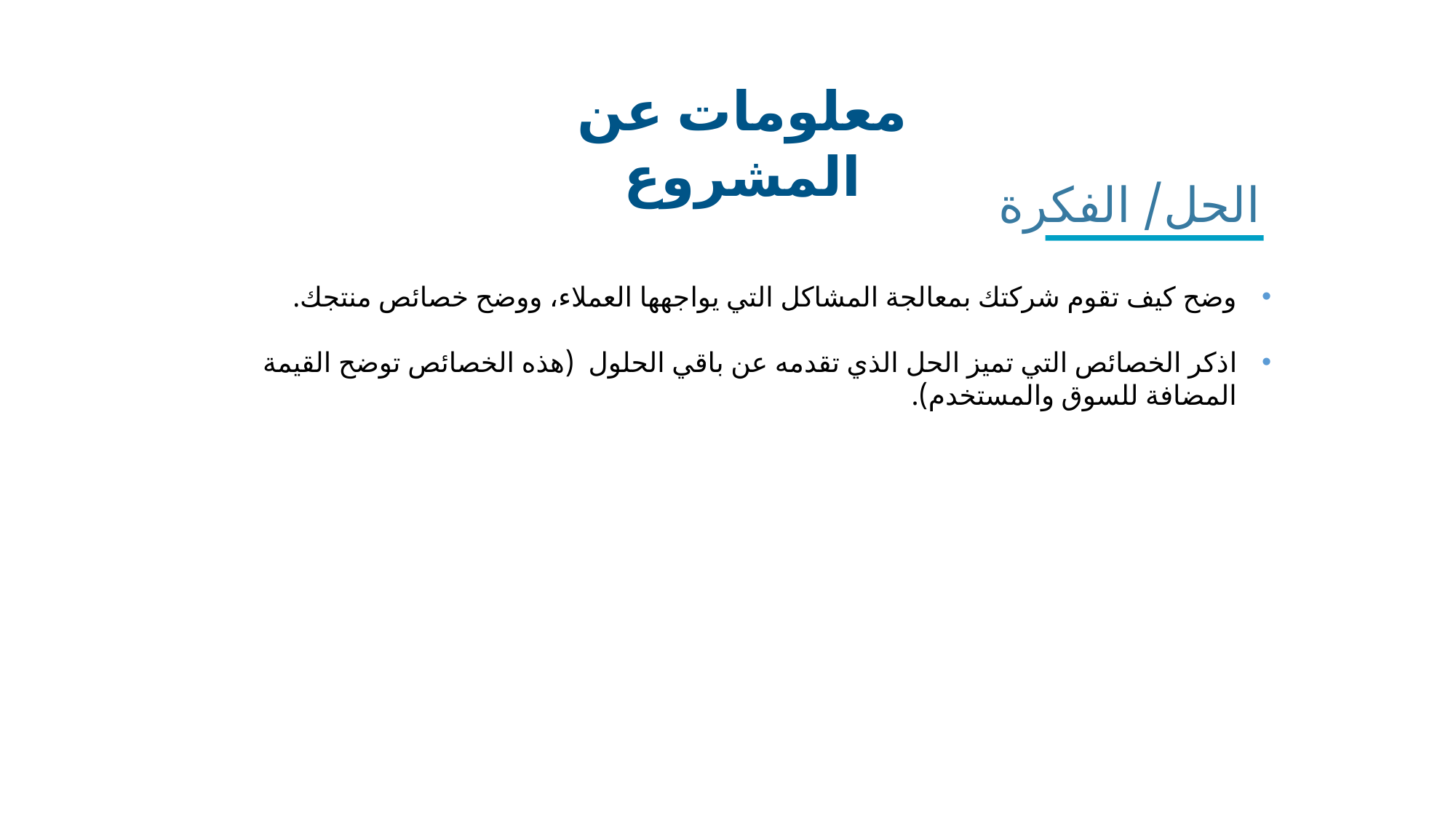

معلومات عن المشروع
الحل/ الفكرة

وضح كيف تقوم شركتك بمعالجة المشاكل التي يواجهها العملاء، ووضح خصائص منتجك.

اذكر الخصائص التي تميز الحل الذي تقدمه عن باقي الحلول  (هذه الخصائص توضح القيمة المضافة للسوق والمستخدم).